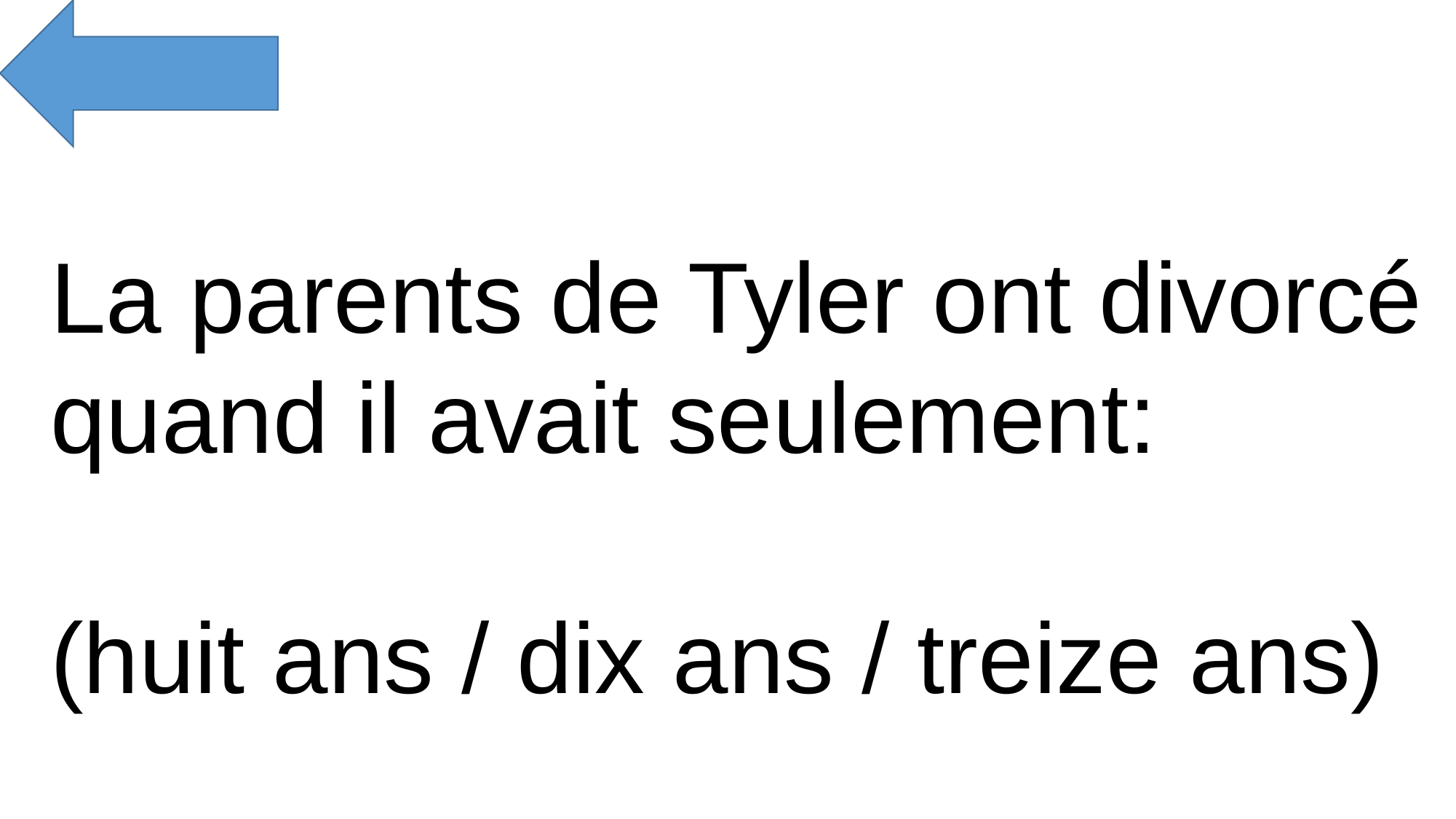

La parents de Tyler ont divorcé quand il avait seulement:

(huit ans / dix ans / treize ans)